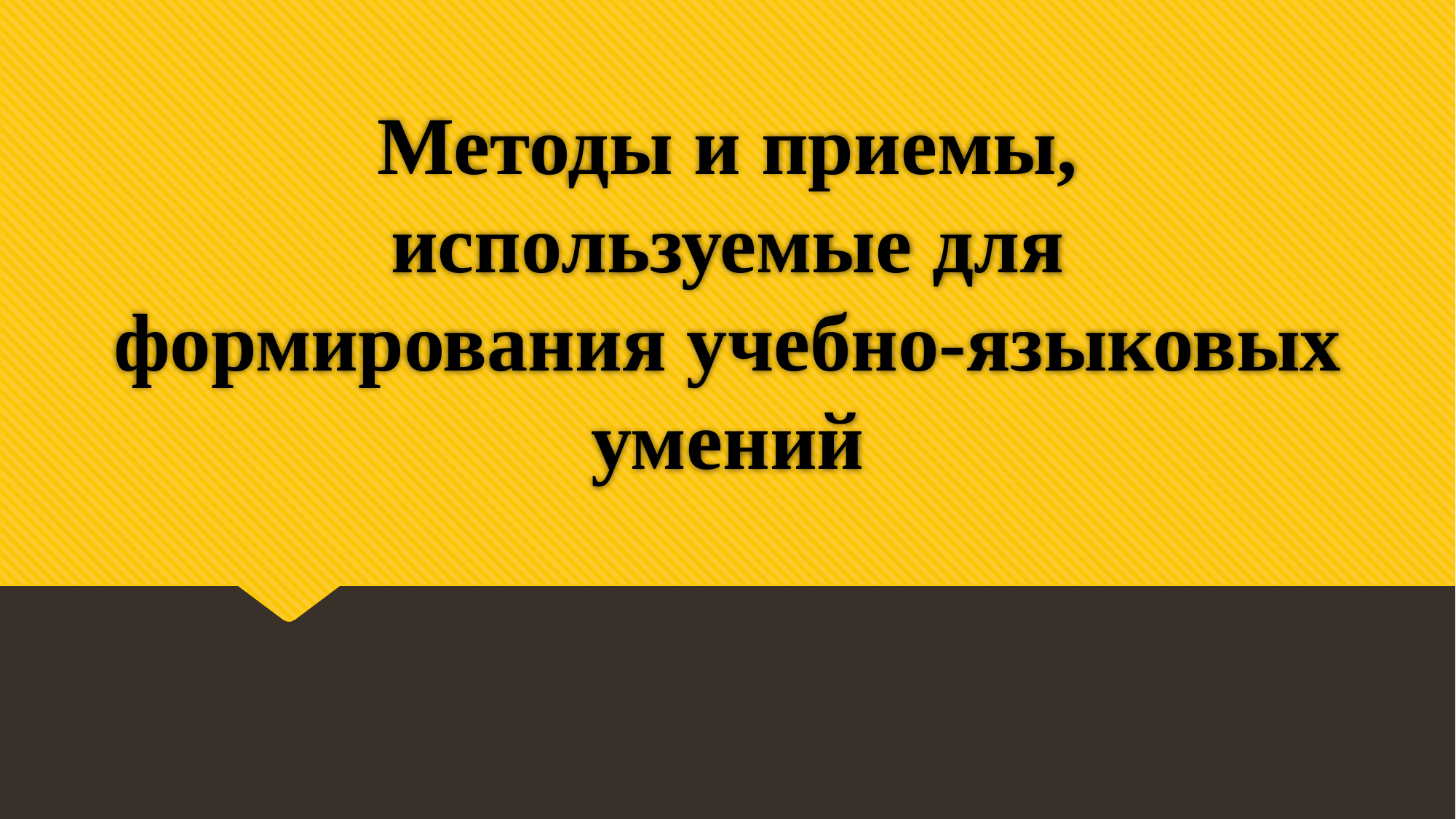

# Методы и приемы, используемые для формирования учебно-языковых умений